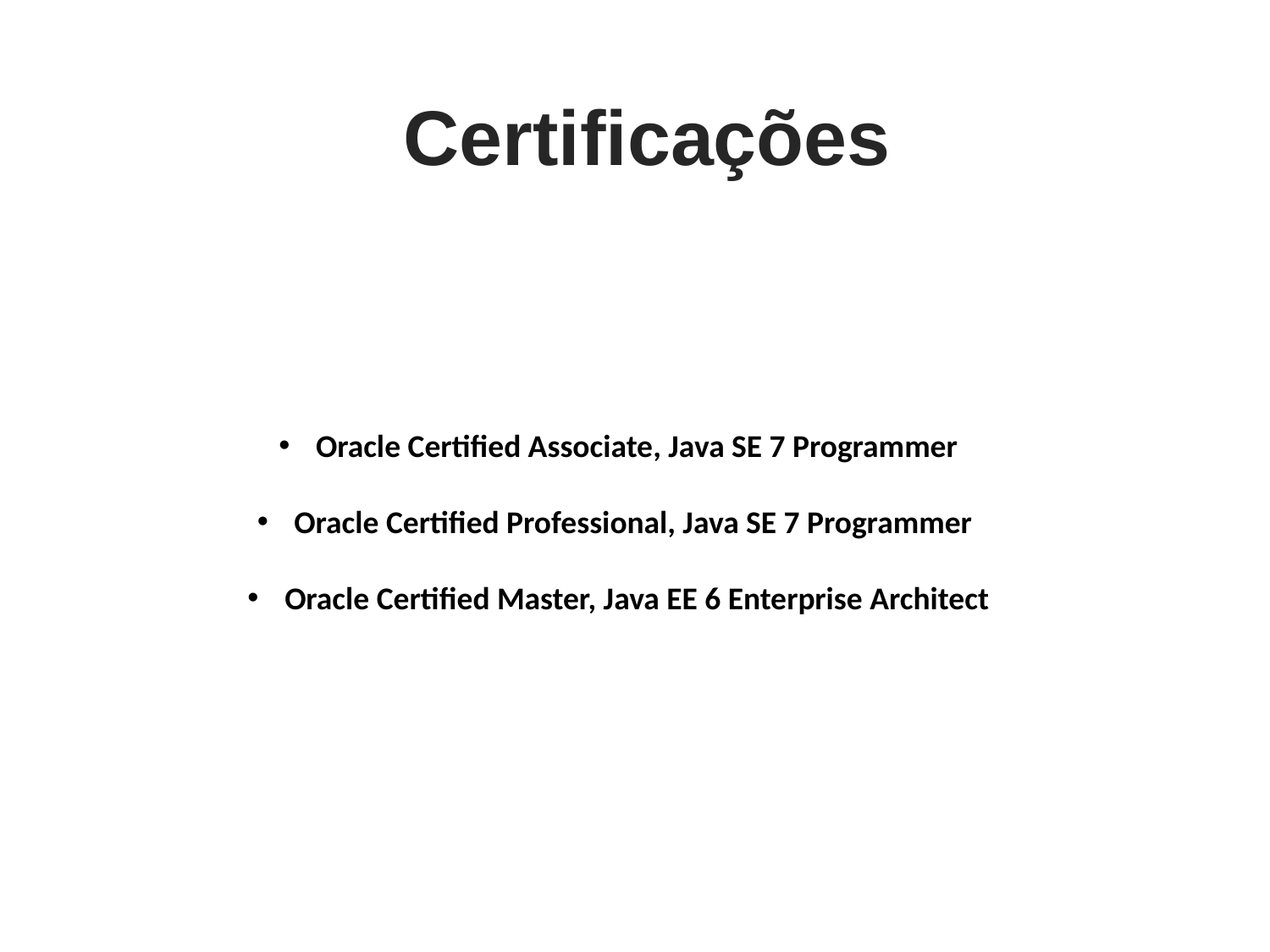

# Certificações

 Oracle Certified Associate, Java SE 7 Programmer

 Oracle Certified Professional, Java SE 7 Programmer

 Oracle Certified Master, Java EE 6 Enterprise Architect